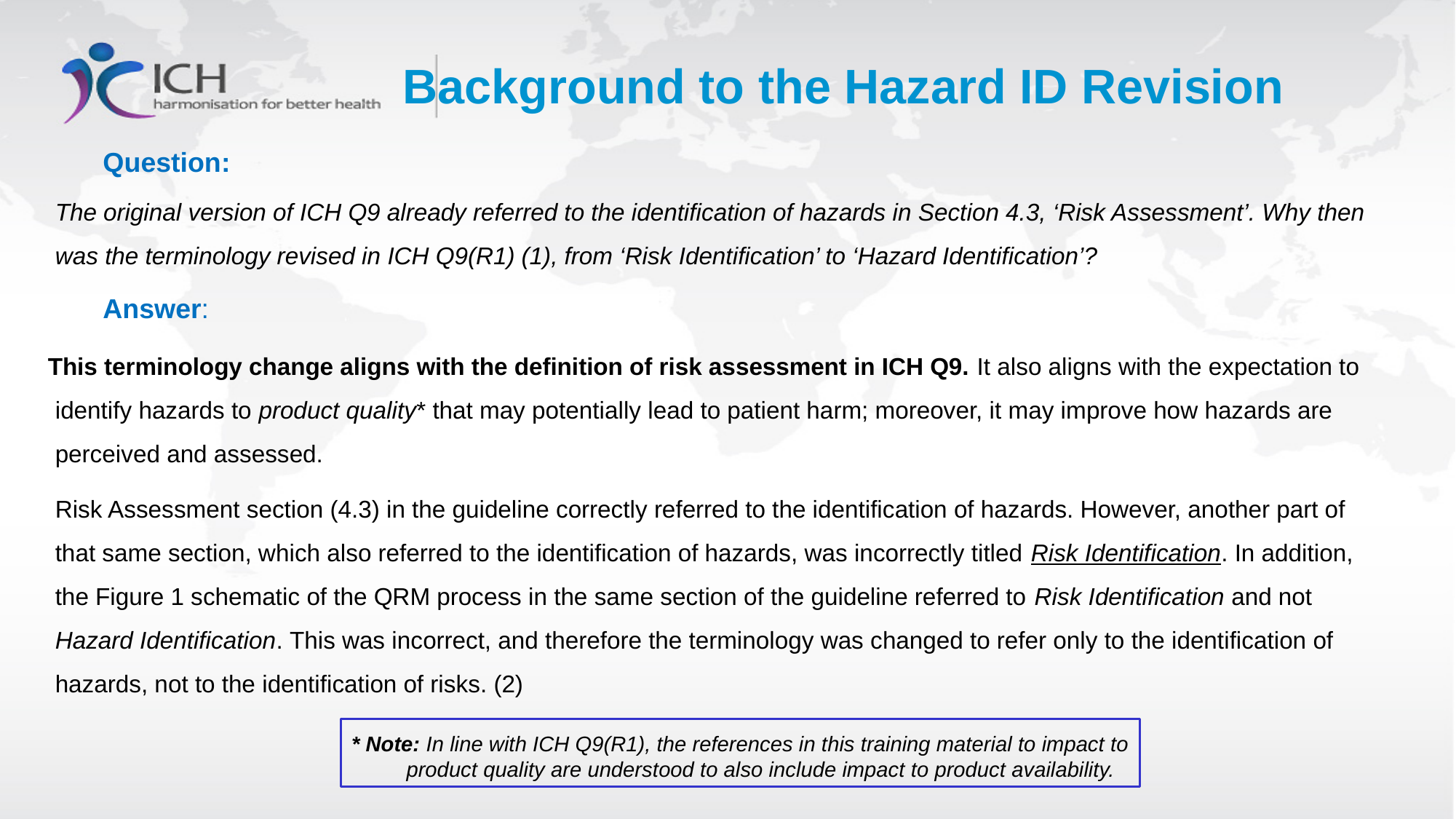

# Background to the Hazard ID Revision
Question:
The original version of ICH Q9 already referred to the identification of hazards in Section 4.3, ‘Risk Assessment’. Why then was the terminology revised in ICH Q9(R1) (1), from ‘Risk Identification’ to ‘Hazard Identification’?
Answer:
     This terminology change aligns with the definition of risk assessment in ICH Q9. It also aligns with the expectation to identify hazards to product quality* that may potentially lead to patient harm; moreover, it may improve how hazards are perceived and assessed.
	Risk Assessment section (4.3) in the guideline correctly referred to the identification of hazards. However, another part of that same section, which also referred to the identification of hazards, was incorrectly titled Risk Identification. In addition, the Figure 1 schematic of the QRM process in the same section of the guideline referred to Risk Identification and not Hazard Identification. This was incorrect, and therefore the terminology was changed to refer only to the identification of hazards, not to the identification of risks. (2)
* Note: In line with ICH Q9(R1), the references in this training material to impact to product quality are understood to also include impact to product availability.